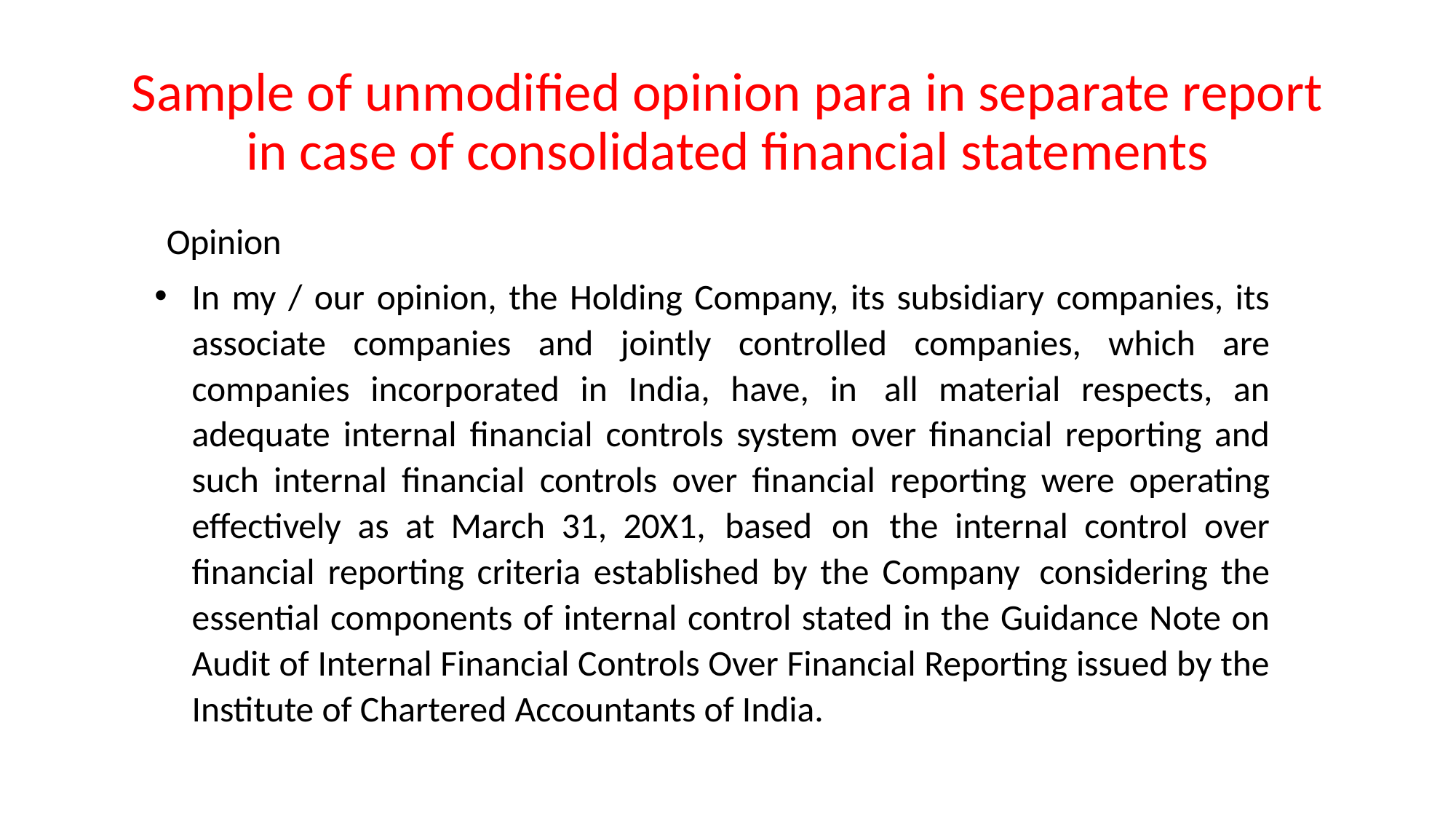

# Sample of unmodified opinion para in separate report in case of consolidated financial statements
Opinion
In my / our opinion, the Holding Company, its subsidiary companies, its associate companies and jointly controlled companies, which are companies incorporated in India, have, in all material respects, an adequate internal financial controls system over financial reporting and such internal financial controls over financial reporting were operating effectively as at March 31, 20X1, based on the internal control over financial reporting criteria established by the Company considering the essential components of internal control stated in the Guidance Note on Audit of Internal Financial Controls Over Financial Reporting issued by the Institute of Chartered Accountants of India.